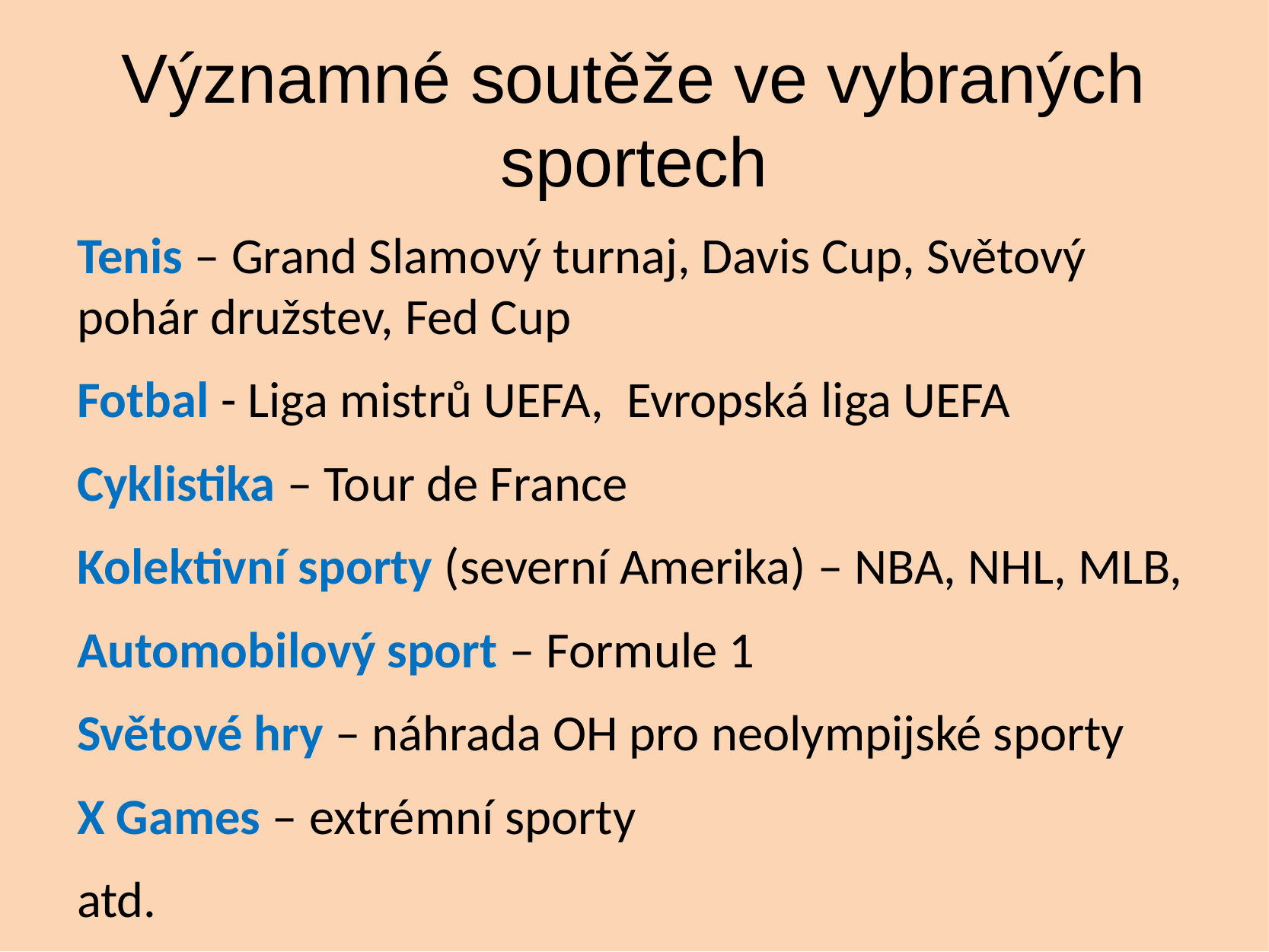

# Významné soutěže ve vybraných sportech
Tenis – Grand Slamový turnaj, Davis Cup, Světový pohár družstev, Fed Cup
Fotbal - Liga mistrů UEFA,  Evropská liga UEFA
Cyklistika – Tour de France
Kolektivní sporty (severní Amerika) – NBA, NHL, MLB,
Automobilový sport – Formule 1
Světové hry – náhrada OH pro neolympijské sporty
X Games – extrémní sporty
atd.